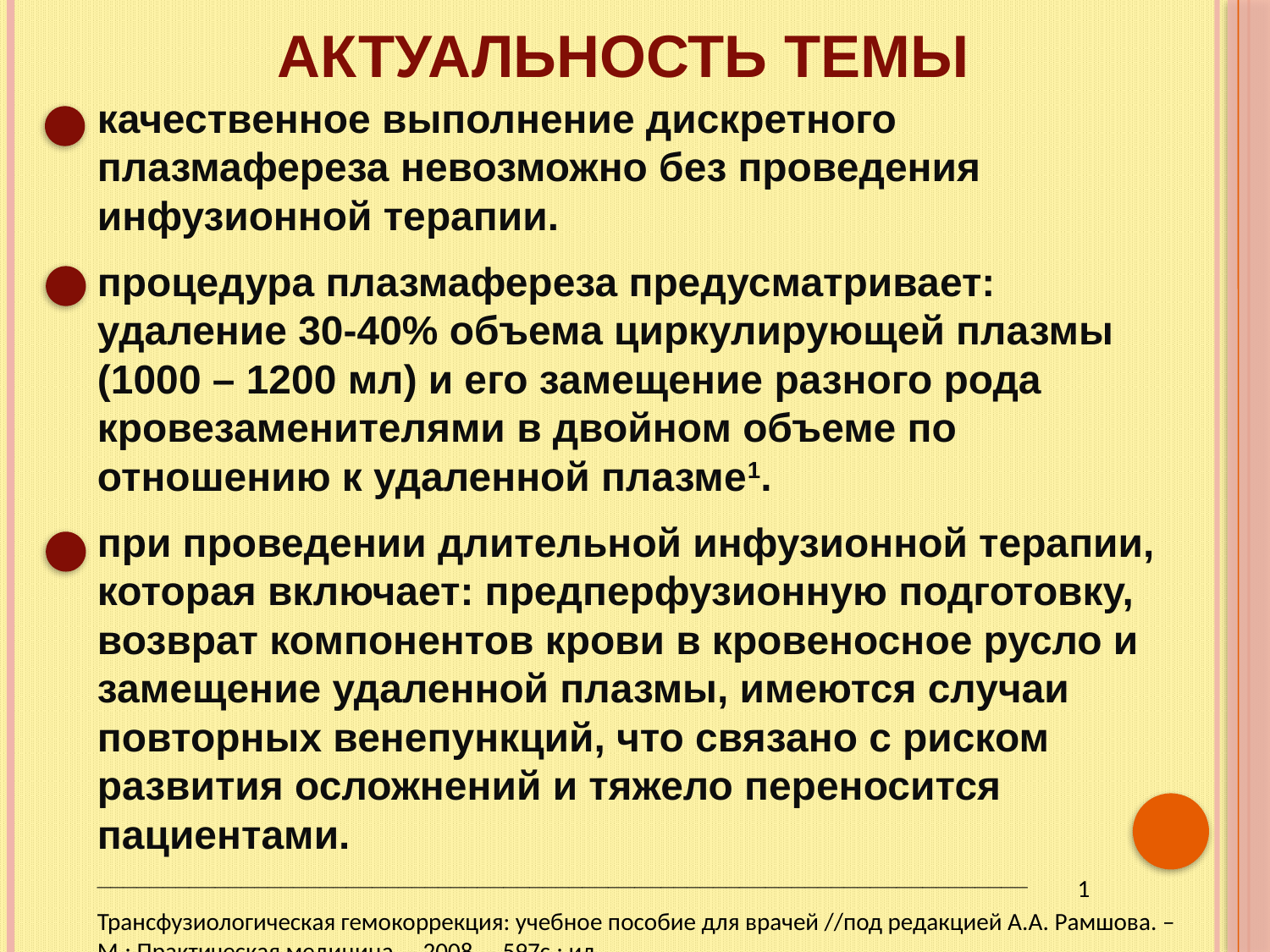

# Актуальность темы
качественное выполнение дискретного плазмафереза невозможно без проведения инфузионной терапии.
процедура плазмафереза предусматривает: удаление 30-40% объема циркулирующей плазмы (1000 – 1200 мл) и его замещение разного рода кровезаменителями в двойном объеме по отношению к удаленной плазме1.
при проведении длительной инфузионной терапии, которая включает: предперфузионную подготовку, возврат компонентов крови в кровеносное русло и замещение удаленной плазмы, имеются случаи повторных венепункций, что связано с риском развития осложнений и тяжело переносится пациентами.  _______________________________________________________________________            1 Трансфузиологическая гемокоррекция: учебное пособие для врачей //под редакцией А.А. Рамшова. – М.: Практическая медицина. – 2008. – 597с.: ил.